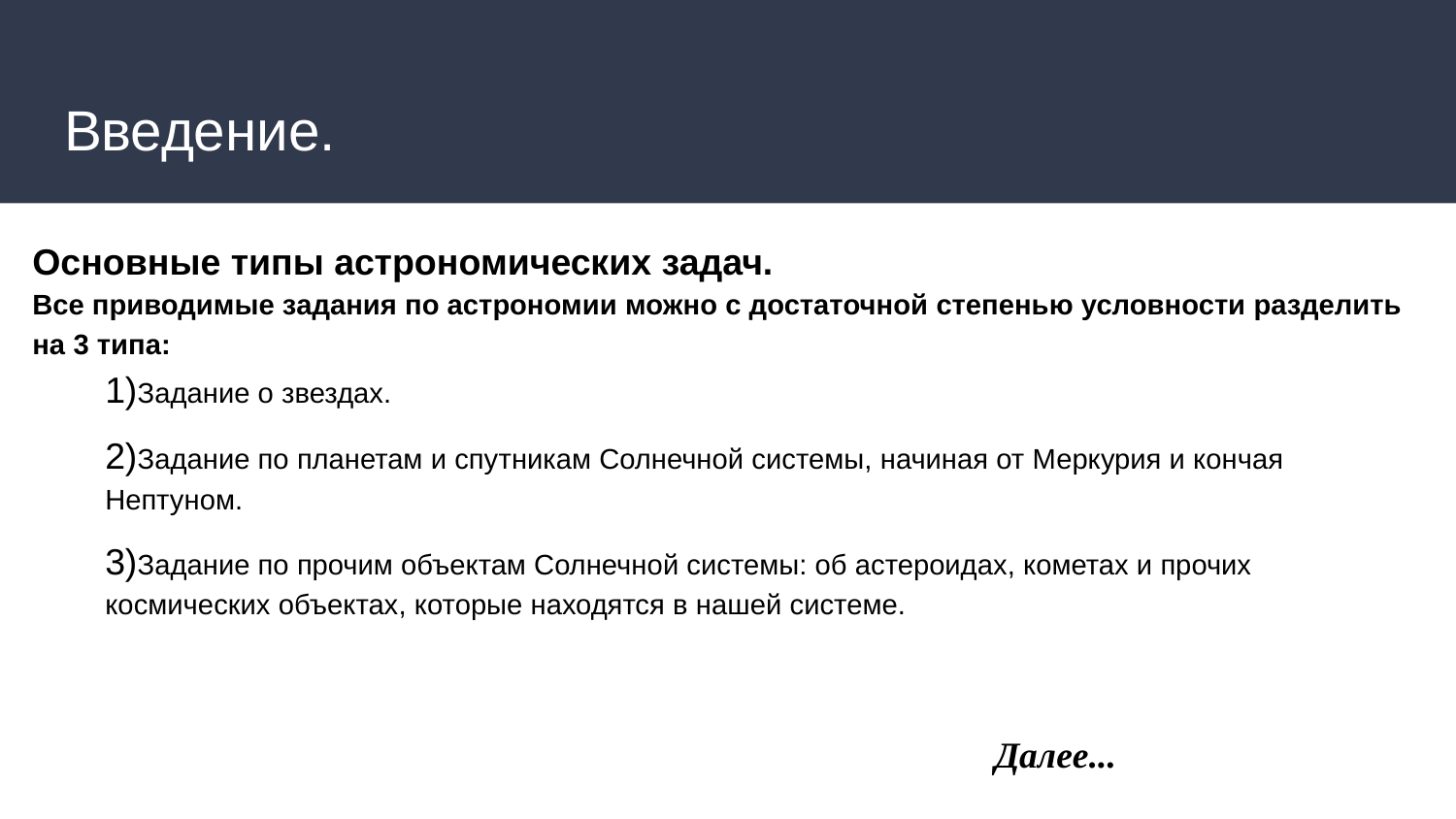

# Введение.
Основные типы астрономических задач.
Все приводимые задания по астрономии можно с достаточной степенью условности разделить на 3 типа:
1)Задание о звездах.
2)Задание по планетам и спутникам Солнечной системы, начиная от Меркурия и кончая Нептуном.
3)Задание по прочим объектам Солнечной системы: об астероидах, кометах и прочих космических объектах, которые находятся в нашей системе.

Далее...